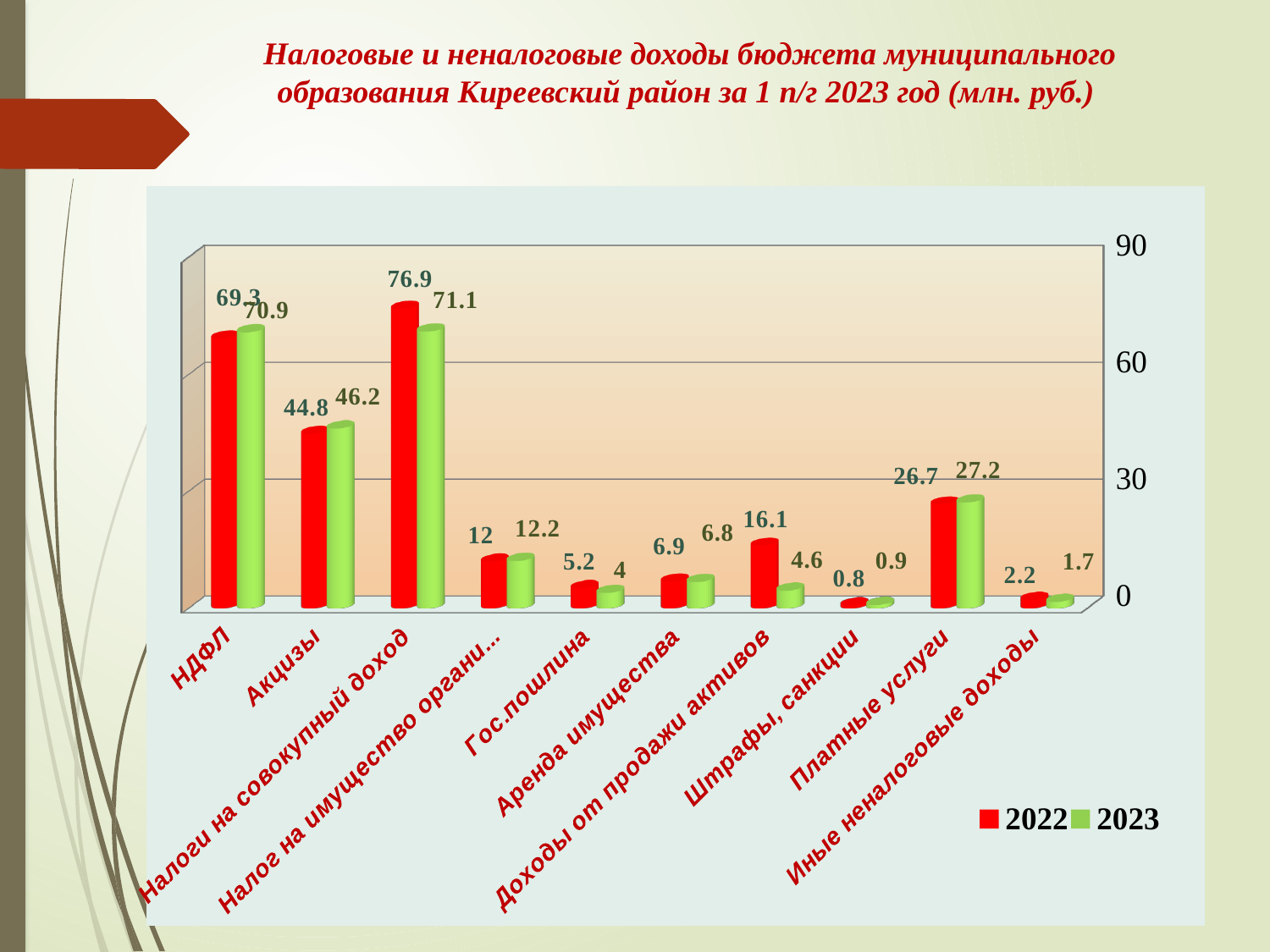

# Налоговые и неналоговые доходы бюджета муниципального образования Киреевский район за 1 п/г 2023 год (млн. руб.)

[unsupported chart]